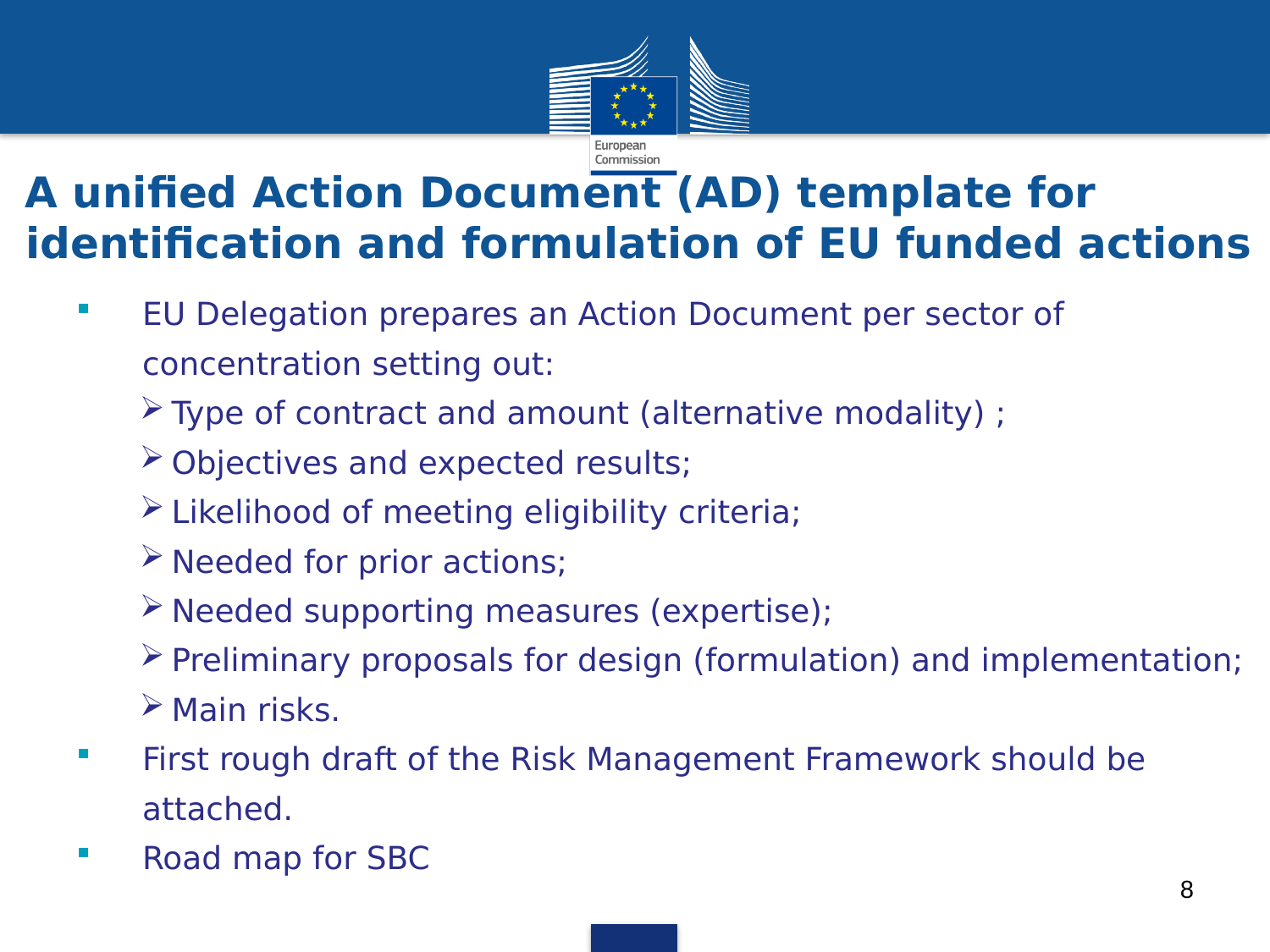

# A unified Action Document (AD) template for identification and formulation of EU funded actions
EU Delegation prepares an Action Document per sector of concentration setting out:
Type of contract and amount (alternative modality) ;
Objectives and expected results;
Likelihood of meeting eligibility criteria;
Needed for prior actions;
Needed supporting measures (expertise);
Preliminary proposals for design (formulation) and implementation;
Main risks.
First rough draft of the Risk Management Framework should be attached.
Road map for SBC
8